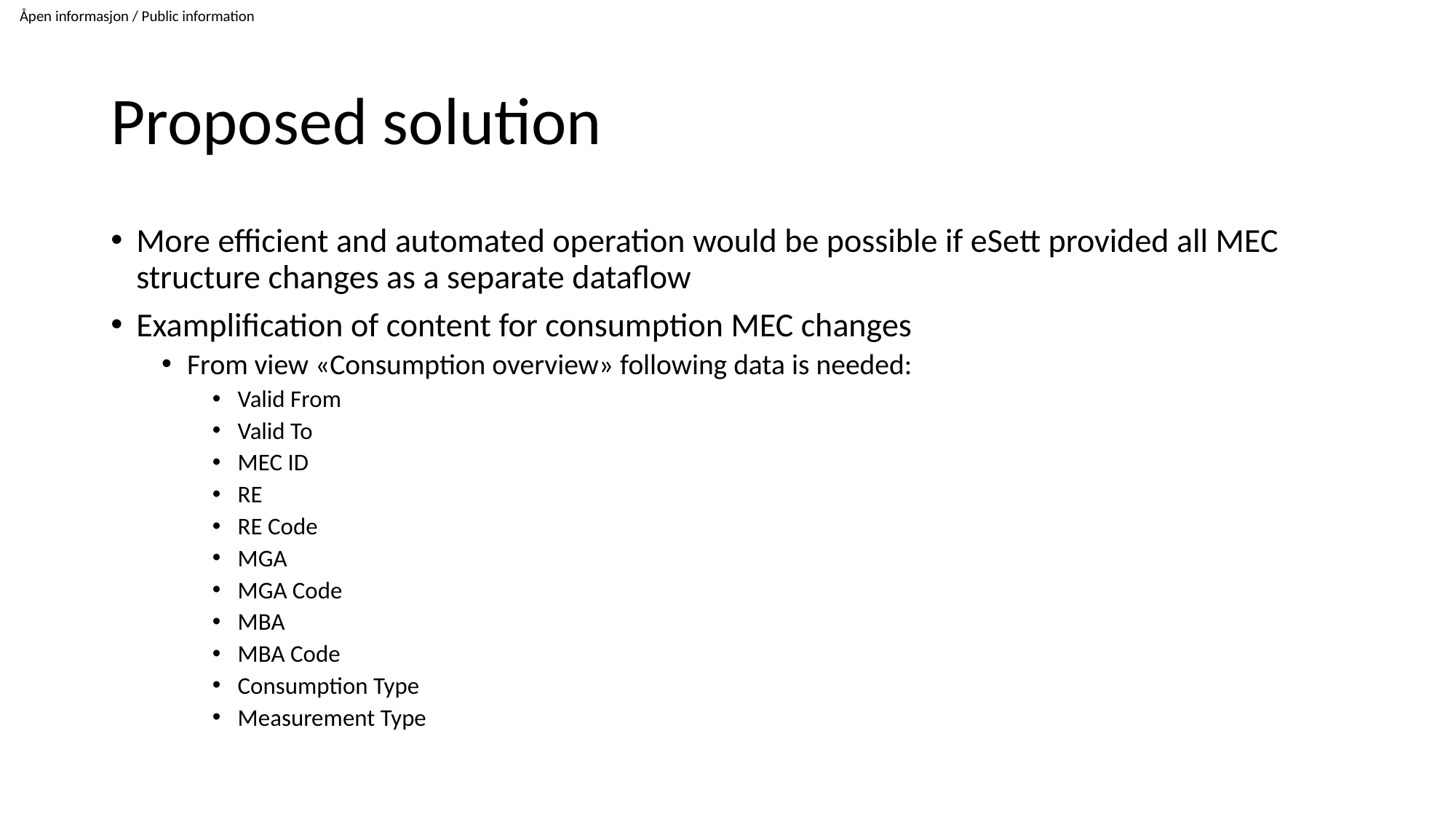

# Proposed solution
More efficient and automated operation would be possible if eSett provided all MEC structure changes as a separate dataflow
Examplification of content for consumption MEC changes
From view «Consumption overview» following data is needed:
Valid From
Valid To
MEC ID
RE
RE Code
MGA
MGA Code
MBA
MBA Code
Consumption Type
Measurement Type